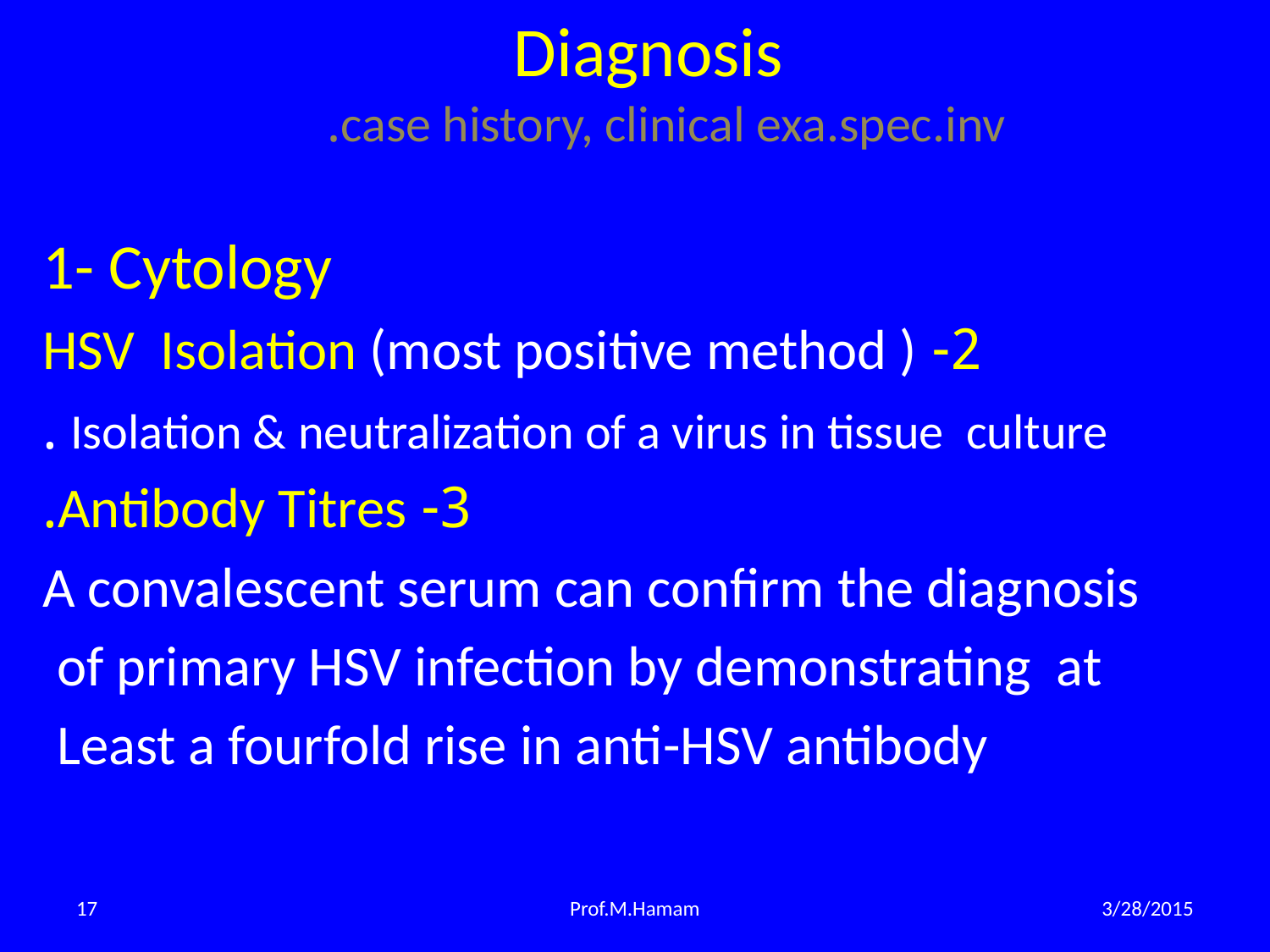

# Diagnosis case history, clinical exa.spec.inv.

1- Cytology
2- HSV  Isolation (most positive method )
Isolation & neutralization of a virus in tissue  culture .
3- Antibody Titres.
A convalescent serum can confirm the diagnosis
of primary HSV infection by demonstrating  at
Least a fourfold rise in anti-HSV antibody
17
Prof.M.Hamam
3/28/2015